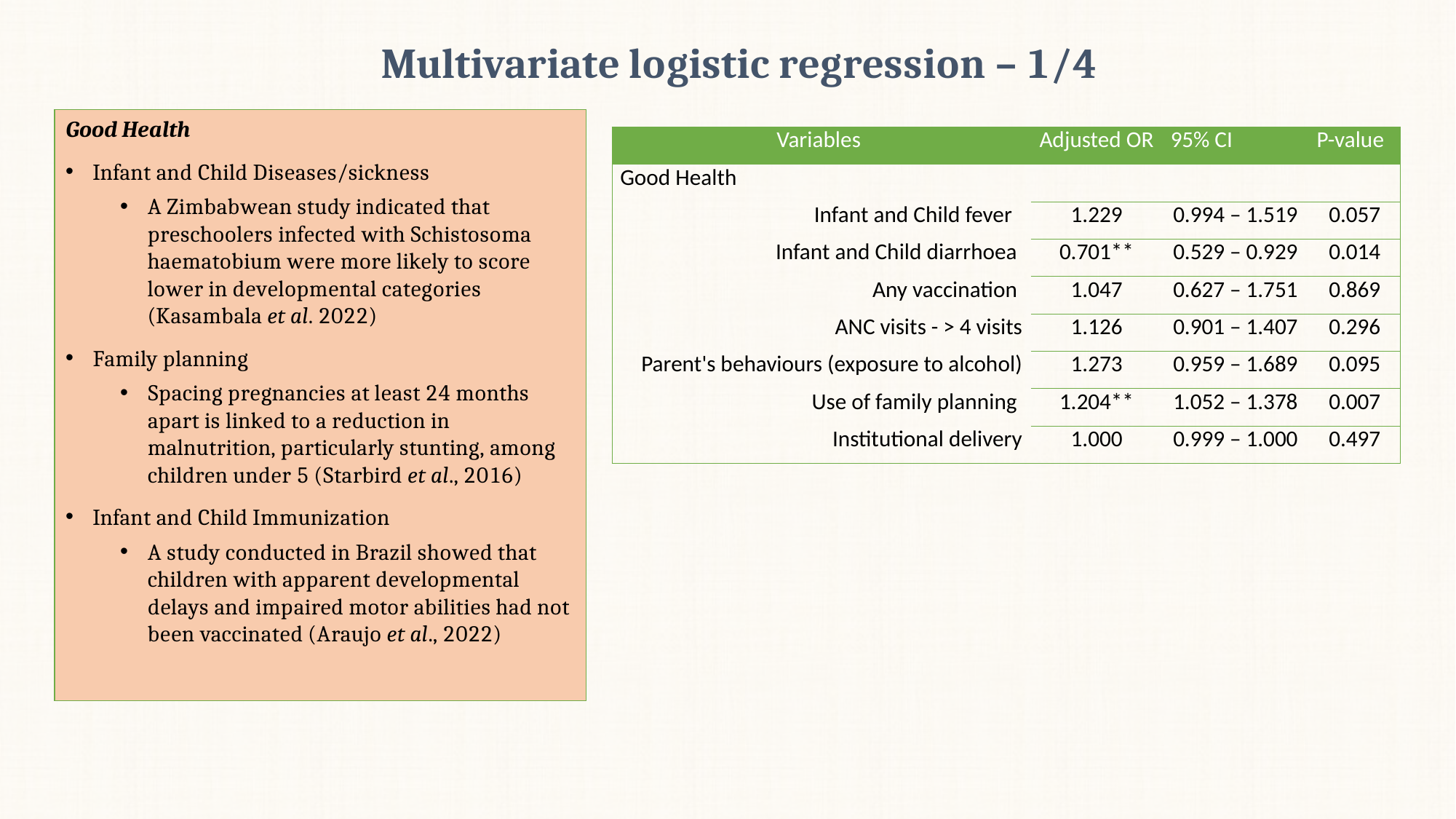

# Multivariate logistic regression – 1/4
Good Health
Infant and Child Diseases/sickness
A Zimbabwean study indicated that preschoolers infected with Schistosoma haematobium were more likely to score lower in developmental categories  (Kasambala et al. 2022)
Family planning
Spacing pregnancies at least 24 months apart is linked to a reduction in malnutrition, particularly stunting, among children under 5 (Starbird et al., 2016)
Infant and Child Immunization
A study conducted in Brazil showed that children with apparent developmental delays and impaired motor abilities had not been vaccinated (Araujo et al., 2022)
| Variables | Adjusted OR | 95% CI | P-value |
| --- | --- | --- | --- |
| Good Health |  |  |  |
| Infant and Child fever | 1.229 | 0.994 – 1.519 | 0.057 |
| Infant and Child diarrhoea | 0.701\*\* | 0.529 – 0.929 | 0.014 |
| Any vaccination | 1.047 | 0.627 – 1.751 | 0.869 |
| ANC visits - > 4 visits | 1.126 | 0.901 – 1.407 | 0.296 |
| Parent's behaviours (exposure to alcohol) | 1.273 | 0.959 – 1.689 | 0.095 |
| Use of family planning | 1.204\*\* | 1.052 – 1.378 | 0.007 |
| Institutional delivery | 1.000 | 0.999 – 1.000 | 0.497 |